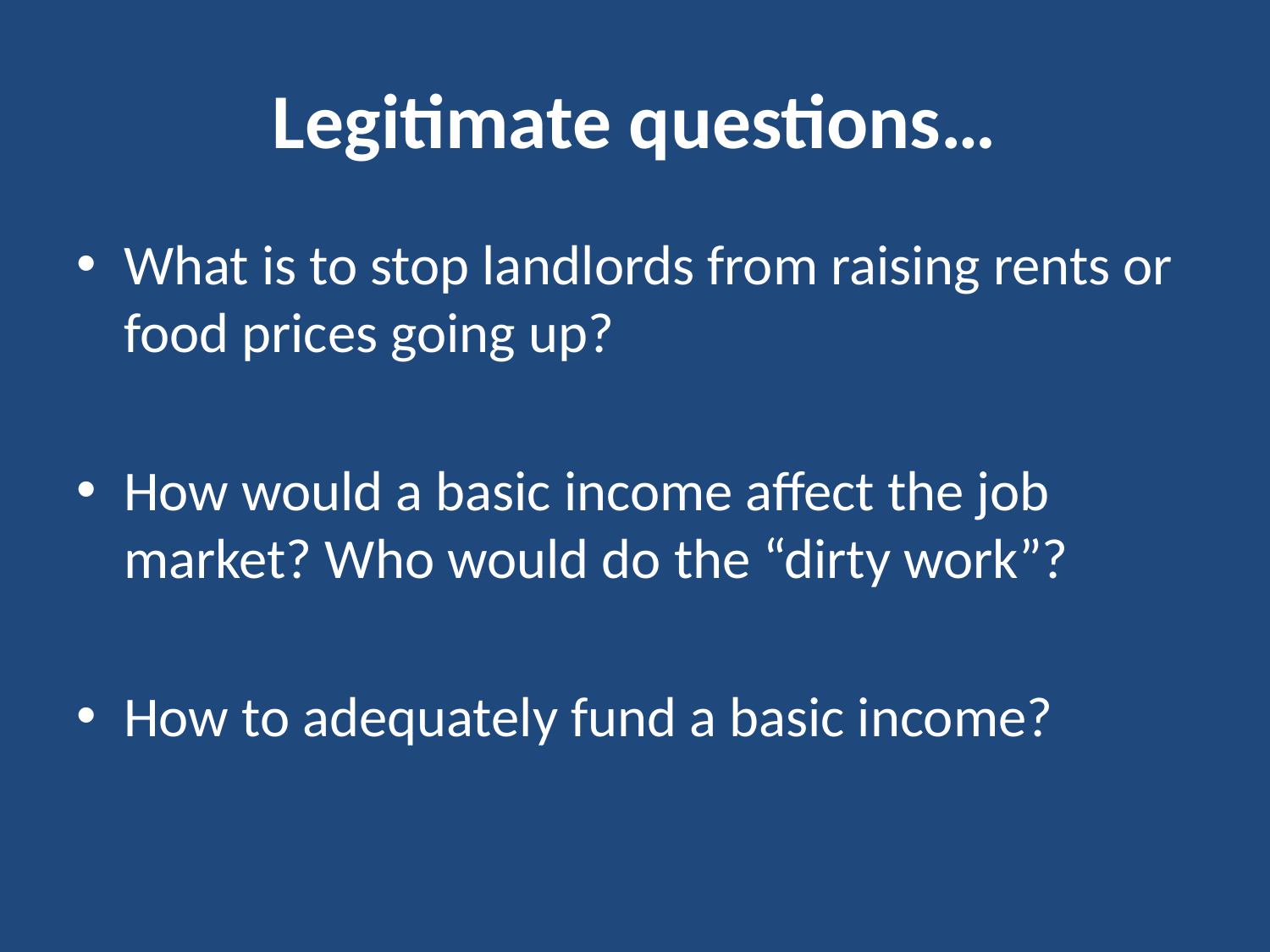

# Legitimate questions…
What is to stop landlords from raising rents or food prices going up?

How would a basic income affect the job market? Who would do the “dirty work”?

How to adequately fund a basic income?